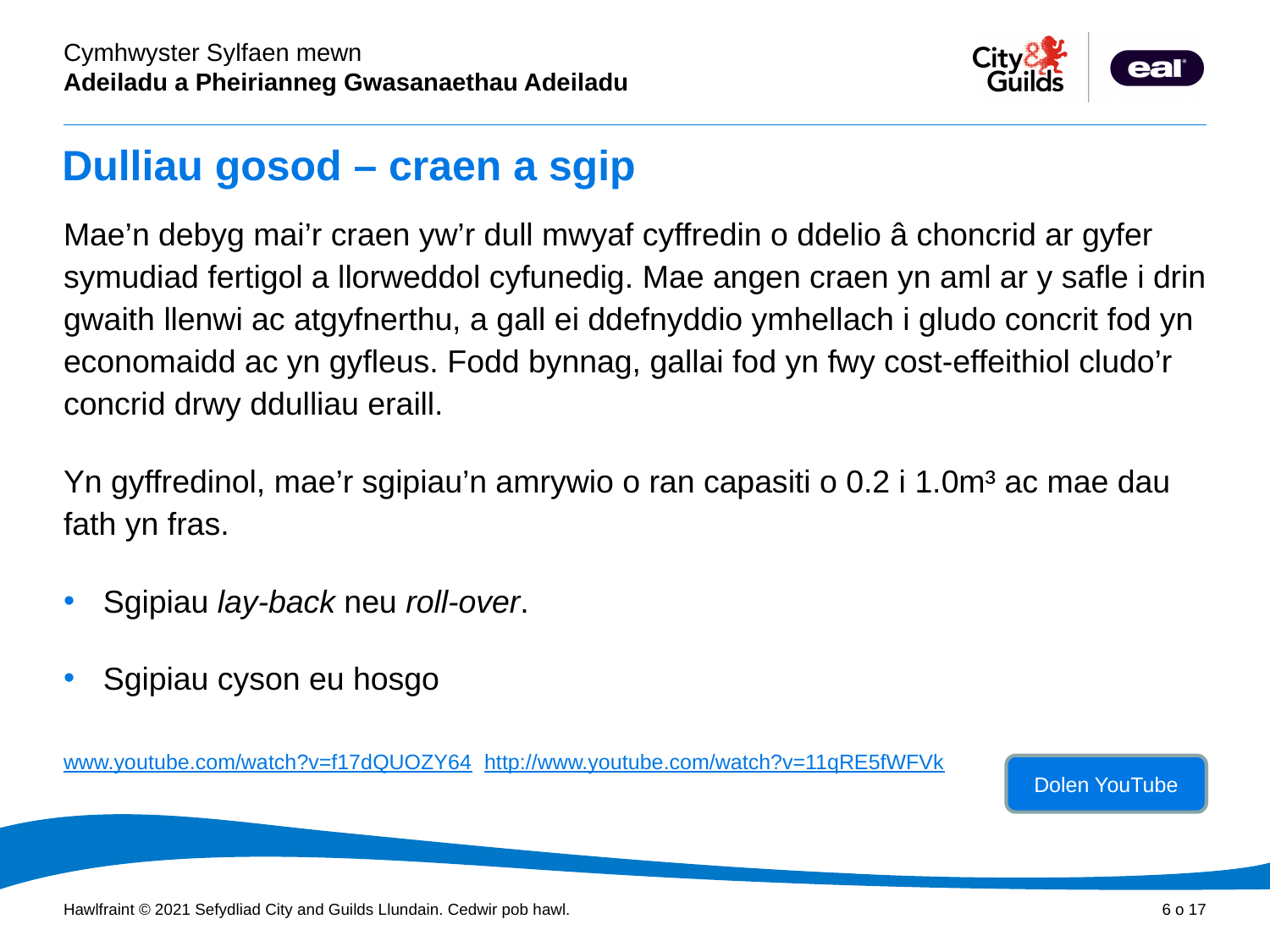

# Dulliau gosod – craen a sgip
Mae’n debyg mai’r craen yw’r dull mwyaf cyffredin o ddelio â choncrid ar gyfer symudiad fertigol a llorweddol cyfunedig. Mae angen craen yn aml ar y safle i drin gwaith llenwi ac atgyfnerthu, a gall ei ddefnyddio ymhellach i gludo concrit fod yn economaidd ac yn gyfleus. Fodd bynnag, gallai fod yn fwy cost-effeithiol cludo’r concrid drwy ddulliau eraill.
Yn gyffredinol, mae’r sgipiau’n amrywio o ran capasiti o 0.2 i 1.0m³ ac mae dau fath yn fras.
Sgipiau lay-back neu roll-over.
Sgipiau cyson eu hosgo
www.youtube.com/watch?v=f17dQUOZY64  http://www.youtube.com/watch?v=11qRE5fWFVk

Dolen YouTube